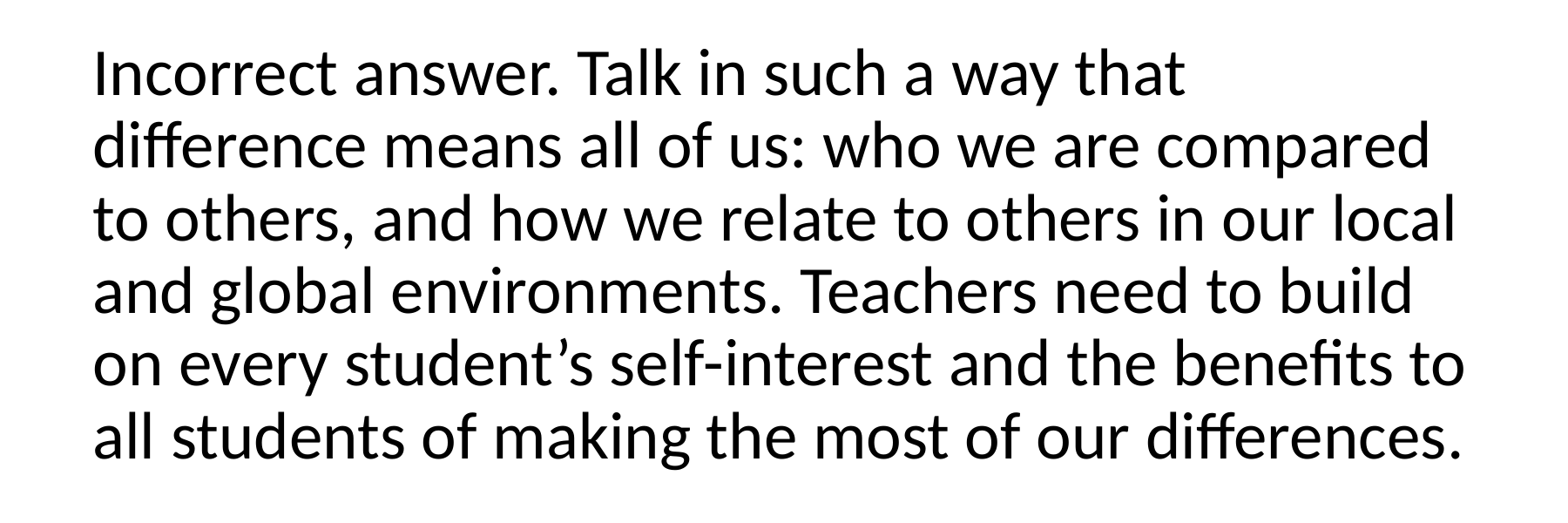

Incorrect answer. Talk in such a way that difference means all of us: who we are compared to others, and how we relate to others in our local and global environments. Teachers need to build on every student’s self-interest and the benefits to all students of making the most of our differences.